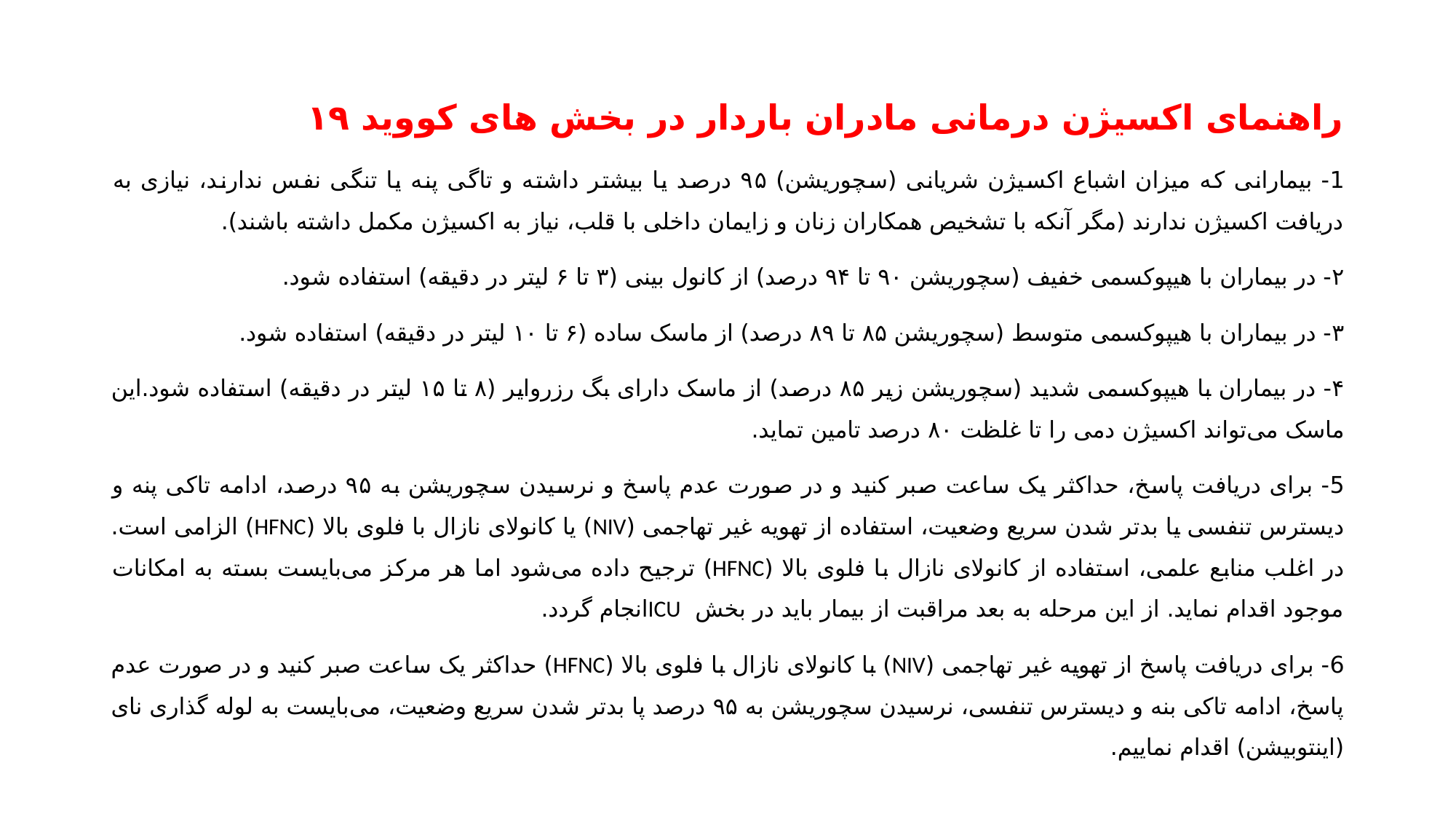

راهنمای اکسیژن درمانی مادران باردار در بخش های کووید ۱۹
1- بیمارانی که میزان اشباع اکسیژن شریانی (سچوریشن) ۹۵ درصد یا بیشتر داشته و تاگی پنه یا تنگی نفس ندارند، نیازی به دریافت اکسیژن ندارند (مگر آنکه با تشخیص همکاران زنان و زایمان داخلی با قلب، نیاز به اکسیژن مکمل داشته باشند).
۲- در بیماران با هیپوکسمی خفیف (سچوریشن ۹۰ تا ۹۴ درصد) از کانول بینی (۳ تا ۶ لیتر در دقیقه) استفاده شود.
۳- در بیماران با هیپوکسمی متوسط (سچوریشن ۸۵ تا ۸۹ درصد) از ماسک ساده (۶ تا ۱۰ لیتر در دقیقه) استفاده شود.
۴- در بیماران با هیپوکسمی شدید (سچوریشن زیر ۸۵ درصد) از ماسک دارای بگ رزروایر (۸ تا ۱۵ لیتر در دقیقه) استفاده شود.این ماسک می‌تواند اکسیژن دمی را تا غلظت ۸۰ درصد تامین تماید.
5- برای دریافت پاسخ، حداکثر یک ساعت صبر کنید و در صورت عدم پاسخ و نرسیدن سچوریشن به ۹۵ درصد، ادامه تاکی پنه و دیسترس تنفسی یا بدتر شدن سریع وضعیت، استفاده از تهویه غیر تهاجمی (NIV) یا کانولای نازال با فلوی بالا (HFNC) الزامی است. در اغلب منابع علمی، استفاده از کانولای نازال با فلوی بالا (HFNC) ترجیح داده می‌شود اما هر مرکز می‌بایست بسته به امکانات موجود اقدام نماید. از این مرحله به بعد مراقبت از بیمار باید در بخش  ICUانجام گردد.
6- برای دریافت پاسخ از تهویه غیر تهاجمی (NIV) با کانولای نازال با فلوی بالا (HFNC) حداکثر یک ساعت صبر کنید و در صورت عدم پاسخ، ادامه تاکی بنه و دیسترس تنفسی، نرسیدن سچوریشن به ۹۵ درصد پا بدتر شدن سریع وضعیت، می‌بایست به لوله گذاری نای (اینتوبیشن) اقدام نماییم.